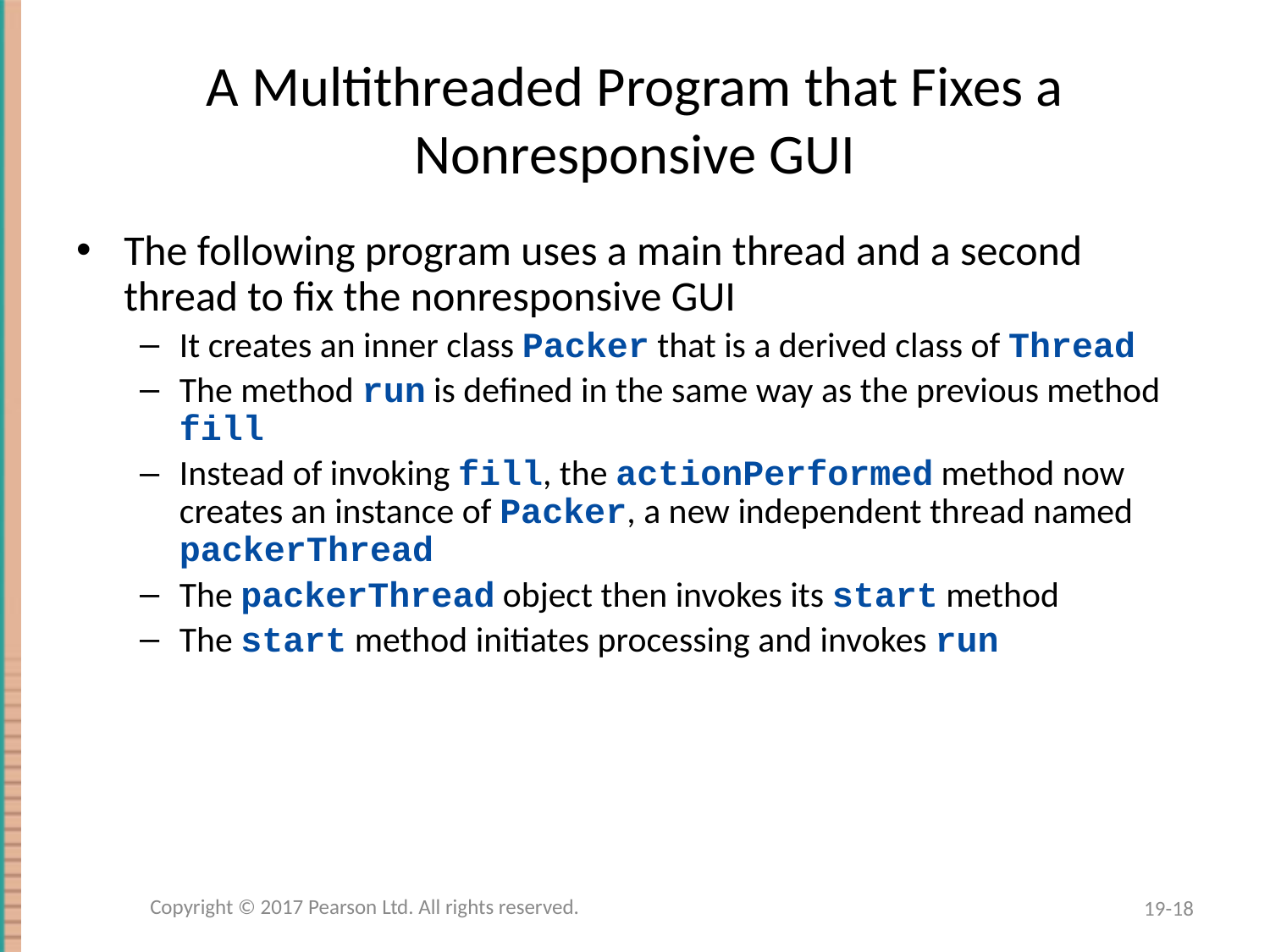

# A Multithreaded Program that Fixes a Nonresponsive GUI
The following program uses a main thread and a second thread to fix the nonresponsive GUI
It creates an inner class Packer that is a derived class of Thread
The method run is defined in the same way as the previous method fill
Instead of invoking fill, the actionPerformed method now creates an instance of Packer, a new independent thread named packerThread
The packerThread object then invokes its start method
The start method initiates processing and invokes run
Copyright © 2017 Pearson Ltd. All rights reserved.
19-18